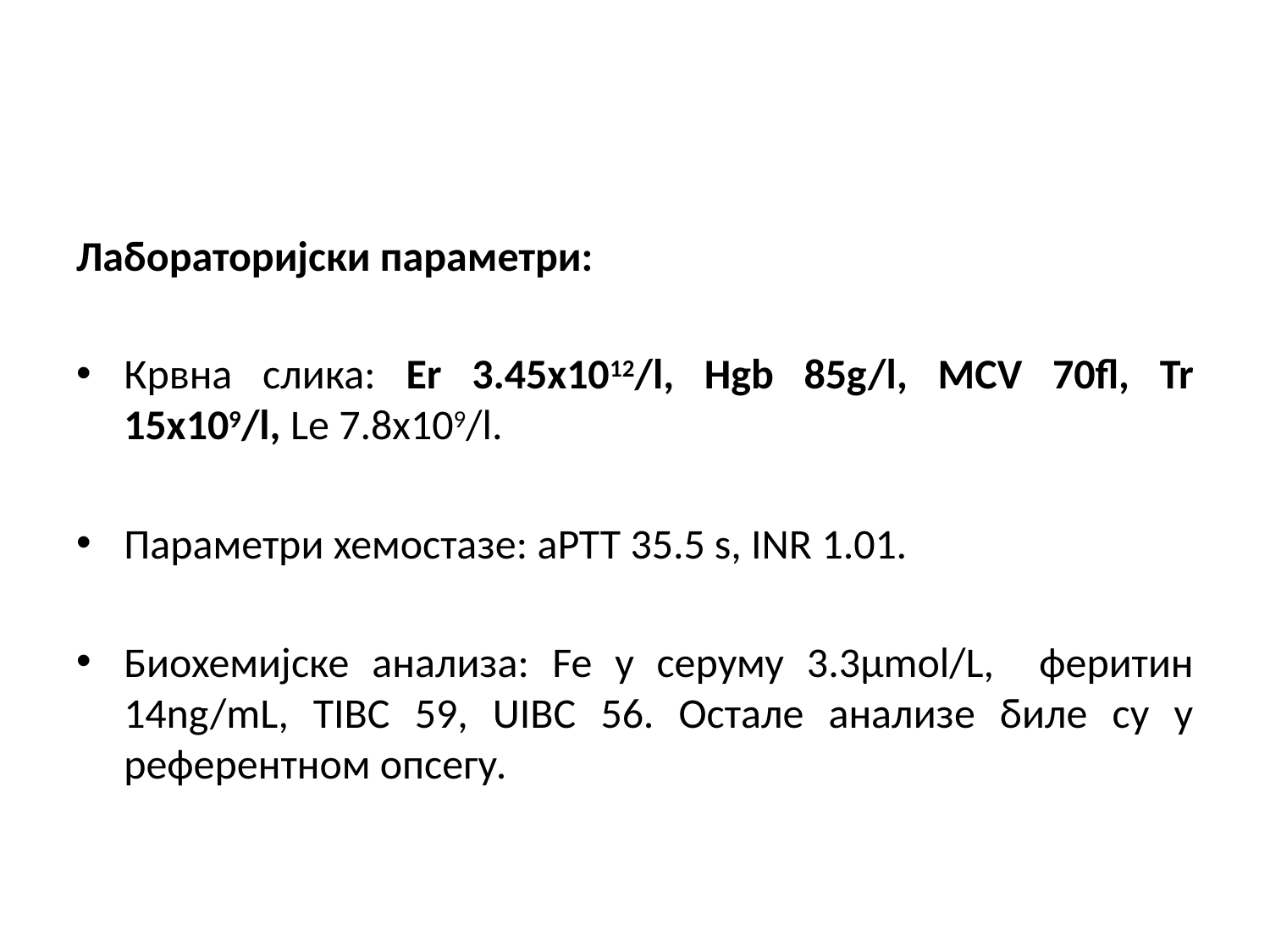

#
Лабораторијски параметри:

Крвна слика: Er 3.45x1012/l, Hgb 85g/l, МCV 70fl, Tr 15x109/l, Le 7.8x109/l.

Параметри хемостазе: aPTT 35.5 s, INR 1.01.

Биохемијске анализа: Fe у серуму 3.3µmol/L,  феритин 14ng/mL, TIBC 59, UIBC 56. Остале анализе биле су у референтном опсегу.